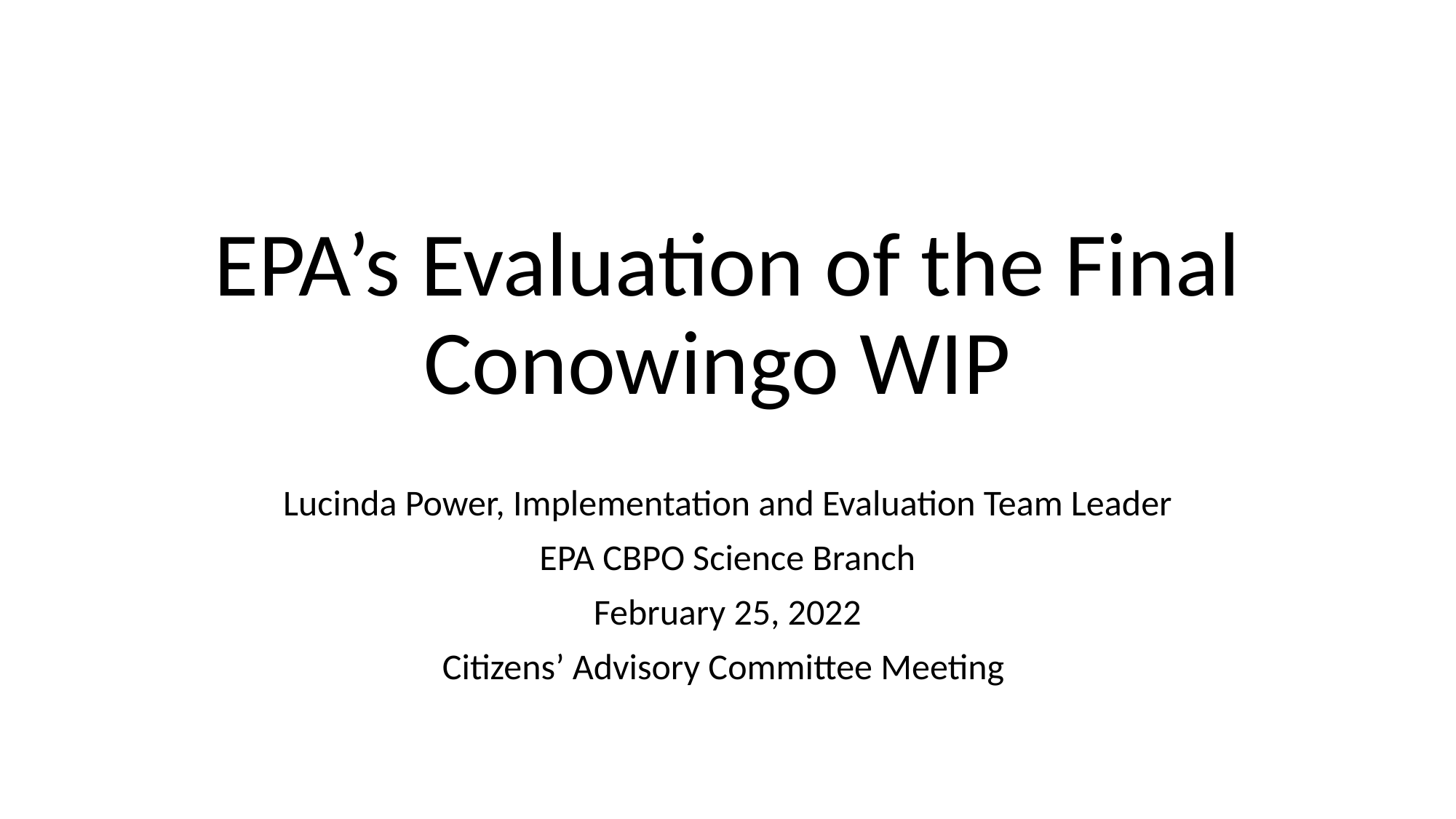

# EPA’s Evaluation of the Final Conowingo WIP
Lucinda Power, Implementation and Evaluation Team Leader
EPA CBPO Science Branch
February 25, 2022
Citizens’ Advisory Committee Meeting